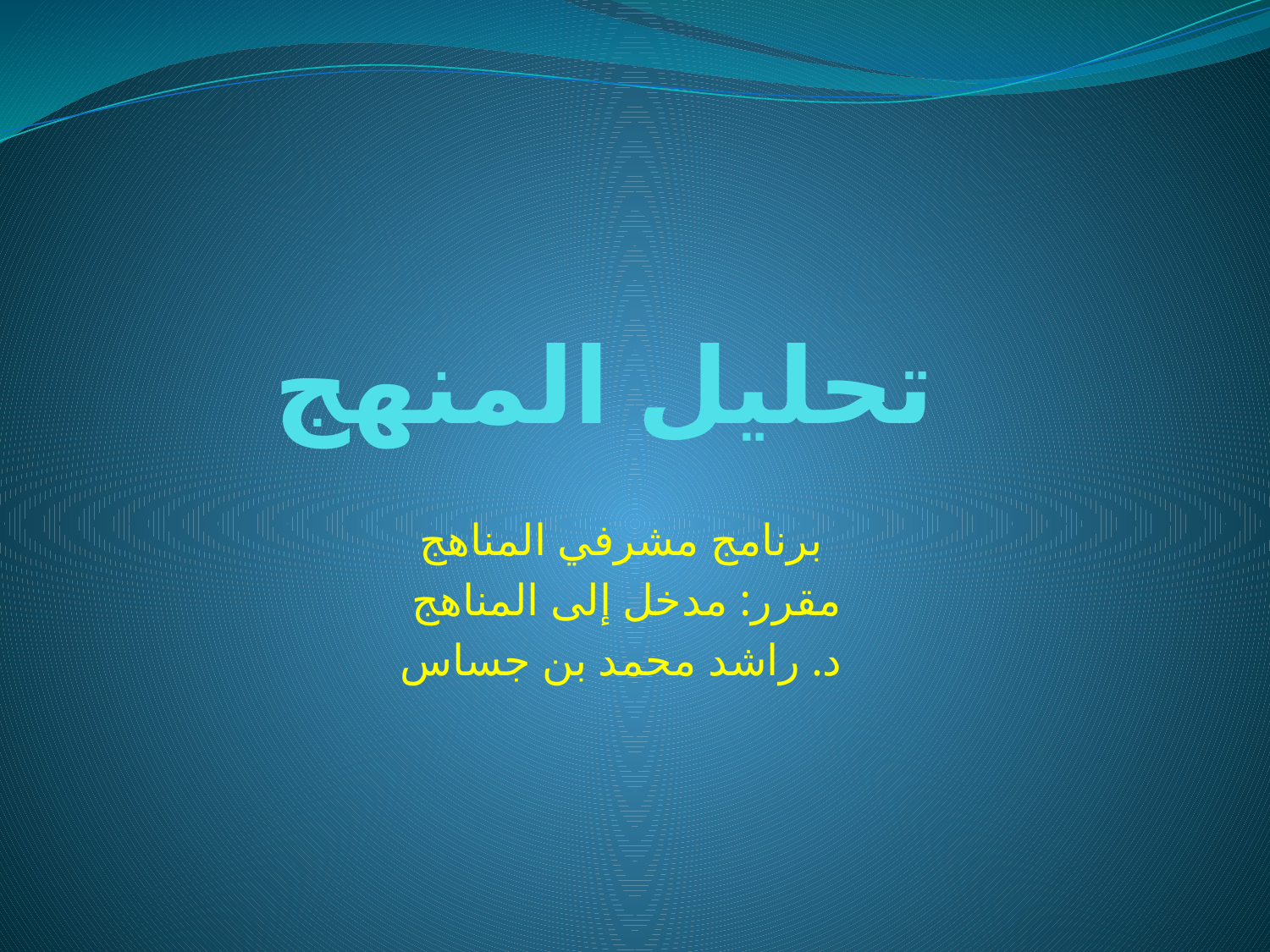

# تحليل المنهج
برنامج مشرفي المناهج
مقرر: مدخل إلى المناهج
د. راشد محمد بن جساس